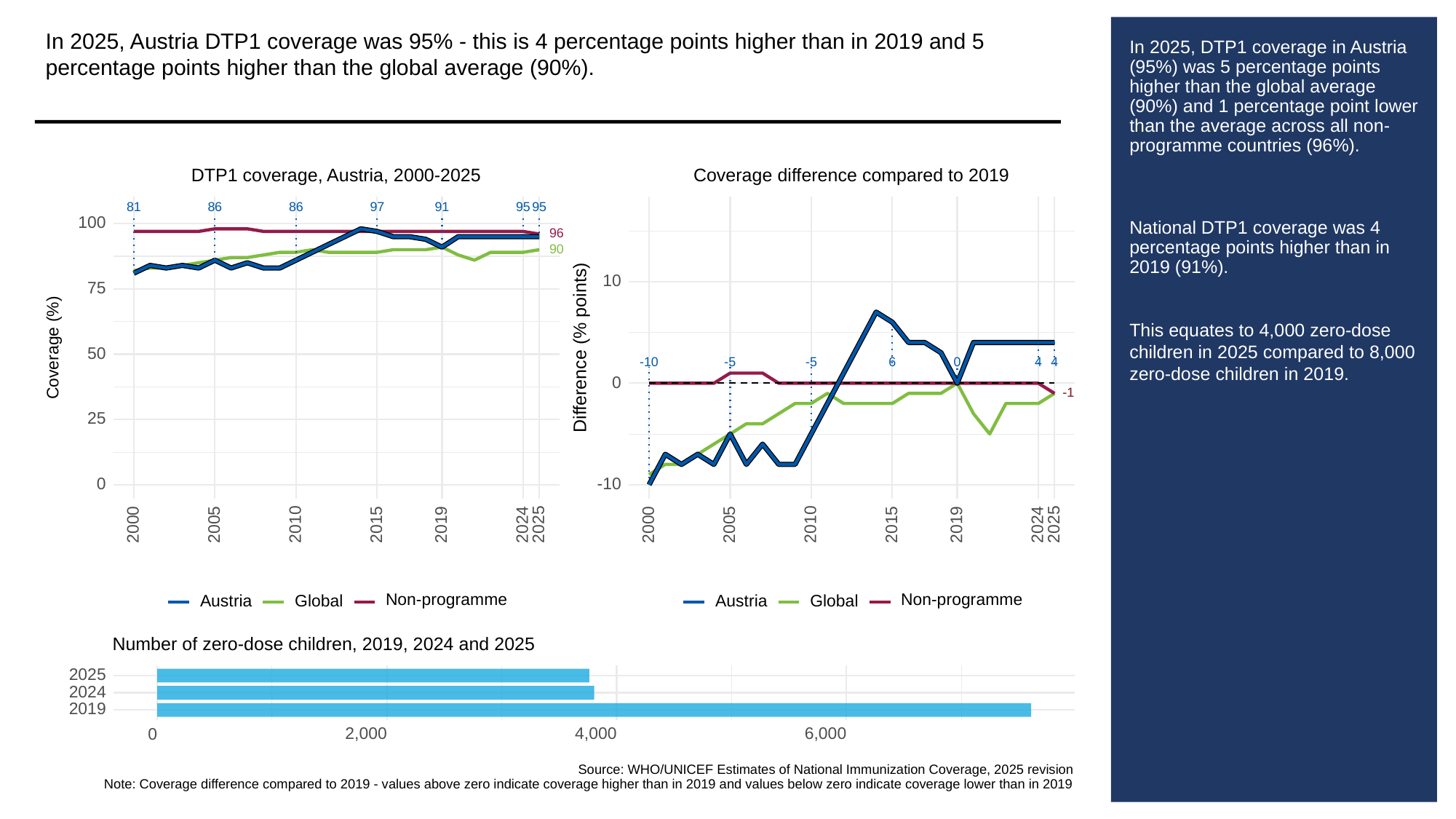

In 2025, Austria DTP1 coverage was 95% - this is 4 percentage points higher than in 2019 and 5 percentage points higher than the global average (90%).
# In 2025, DTP1 coverage in Austria (95%) was 5 percentage points higher than the global average (90%) and 1 percentage point lower than the average across all non-programme countries (96%).

National DTP1 coverage was 4 percentage points higher than in 2019 (91%).

This equates to 4,000 zero-dose children in 2025 compared to 8,000 zero-dose children in 2019.

Coverage difference compared to 2019
DTP1 coverage, Austria, 2000-2025

81
86
86
97
91
95
95
100

96

90

10

75

Difference (% points)
Coverage (%)

50

-10
6
0
-5
-5
4
4

0

-1
-1
25

0
-10

2000
2005
2010
2015
2019
2024
2025
2000
2005
2010
2015
2019
2024
2025
Non-programme
Non-programme
Global
Global
Austria
Austria

Number of zero-dose children, 2019, 2024 and 2025

2025

2024

2019

2,000
4,000
6,000
0
Source: WHO/UNICEF Estimates of National Immunization Coverage, 2025 revision
Note: Coverage difference compared to 2019 - values above zero indicate coverage higher than in 2019 and values below zero indicate coverage lower than in 2019